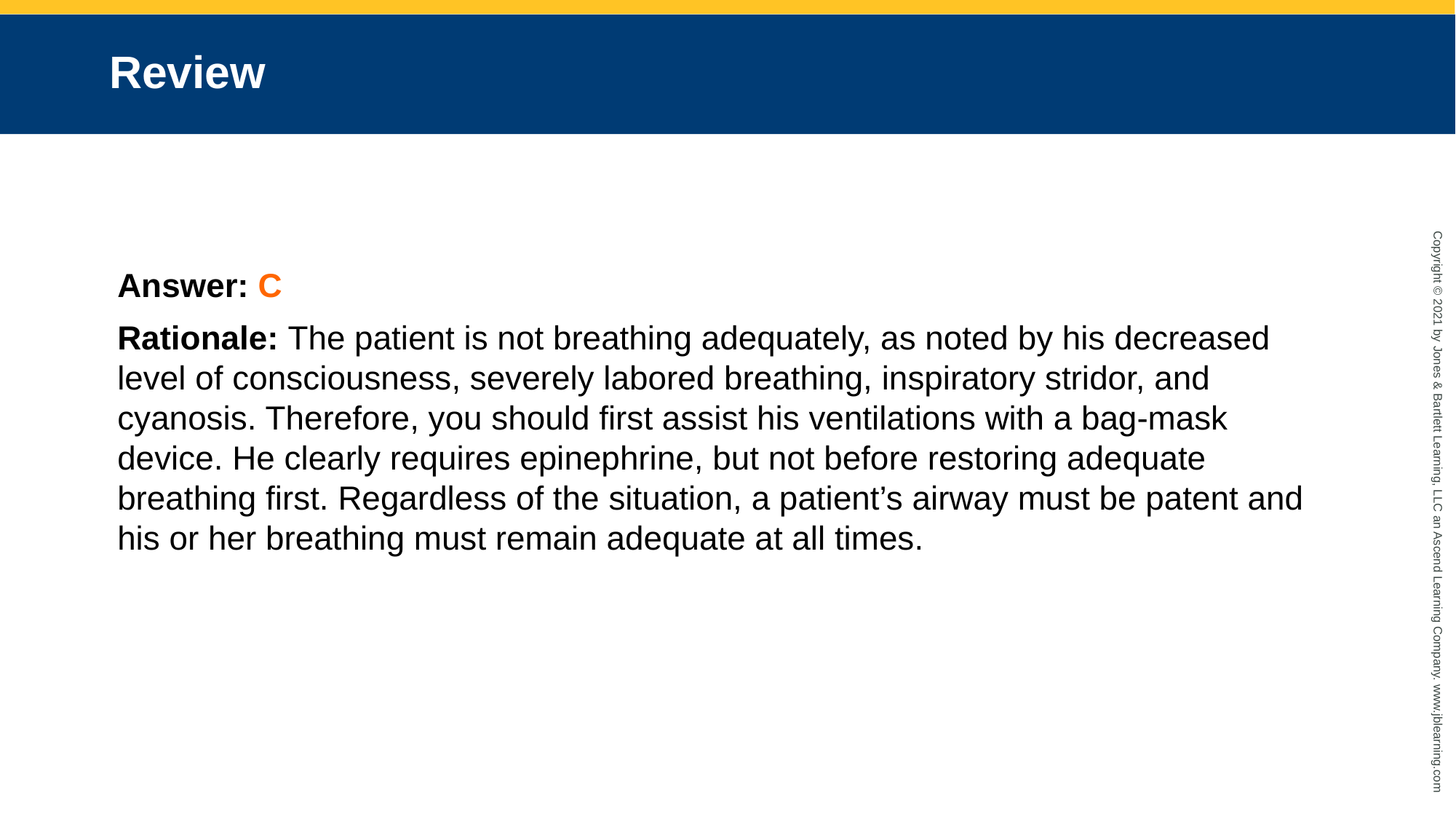

# Review
Answer: C
Rationale: The patient is not breathing adequately, as noted by his decreased level of consciousness, severely labored breathing, inspiratory stridor, and cyanosis. Therefore, you should first assist his ventilations with a bag-mask device. He clearly requires epinephrine, but not before restoring adequate breathing first. Regardless of the situation, a patient’s airway must be patent and his or her breathing must remain adequate at all times.